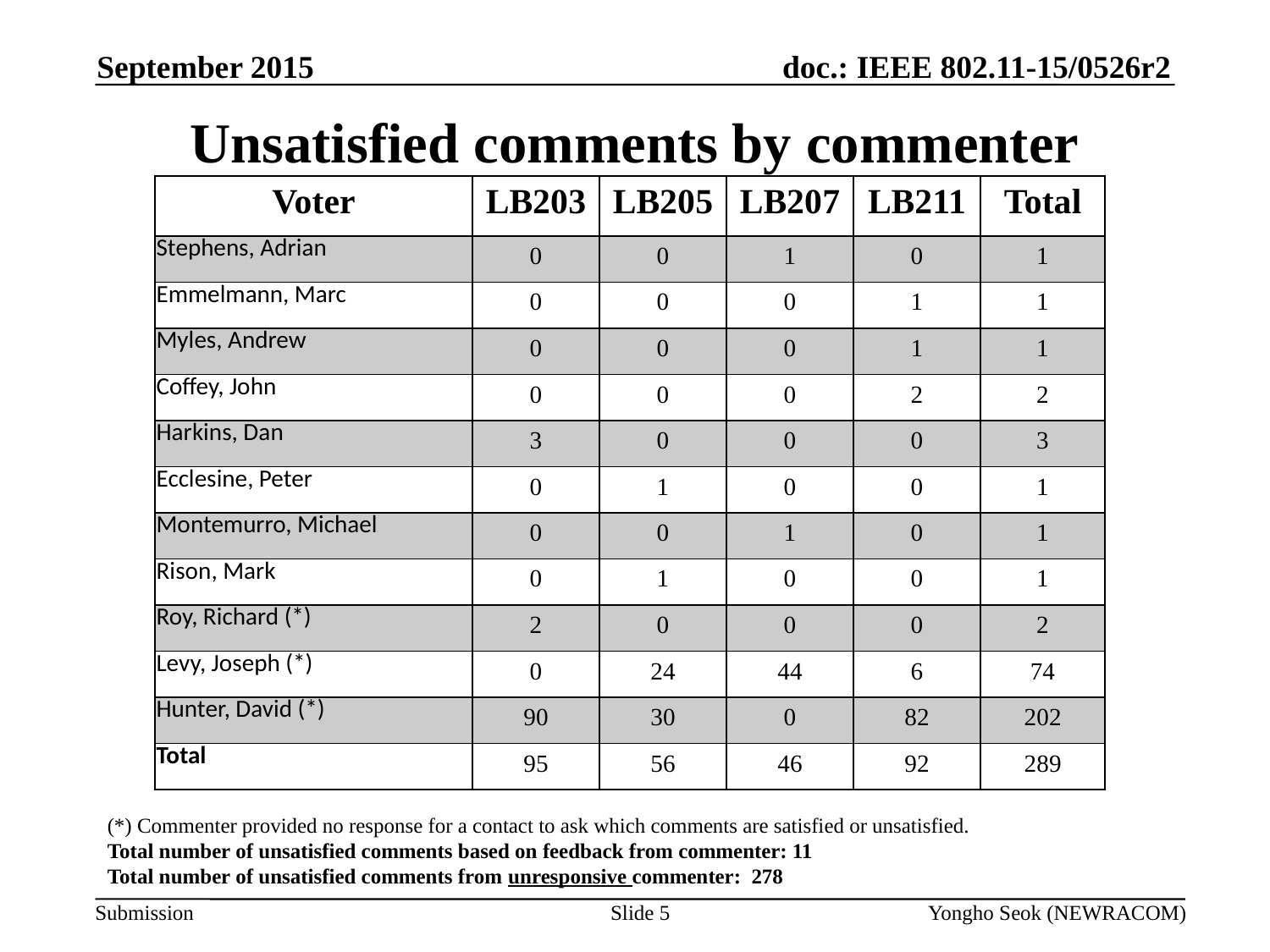

September 2015
# Unsatisfied comments by commenter
| Voter | LB203 | LB205 | LB207 | LB211 | Total |
| --- | --- | --- | --- | --- | --- |
| Stephens, Adrian | 0 | 0 | 1 | 0 | 1 |
| Emmelmann, Marc | 0 | 0 | 0 | 1 | 1 |
| Myles, Andrew | 0 | 0 | 0 | 1 | 1 |
| Coffey, John | 0 | 0 | 0 | 2 | 2 |
| Harkins, Dan | 3 | 0 | 0 | 0 | 3 |
| Ecclesine, Peter | 0 | 1 | 0 | 0 | 1 |
| Montemurro, Michael | 0 | 0 | 1 | 0 | 1 |
| Rison, Mark | 0 | 1 | 0 | 0 | 1 |
| Roy, Richard (\*) | 2 | 0 | 0 | 0 | 2 |
| Levy, Joseph (\*) | 0 | 24 | 44 | 6 | 74 |
| Hunter, David (\*) | 90 | 30 | 0 | 82 | 202 |
| Total | 95 | 56 | 46 | 92 | 289 |
(*) Commenter provided no response for a contact to ask which comments are satisfied or unsatisfied.
Total number of unsatisfied comments based on feedback from commenter: 11
Total number of unsatisfied comments from unresponsive commenter:  278
Slide 5
Yongho Seok (NEWRACOM)